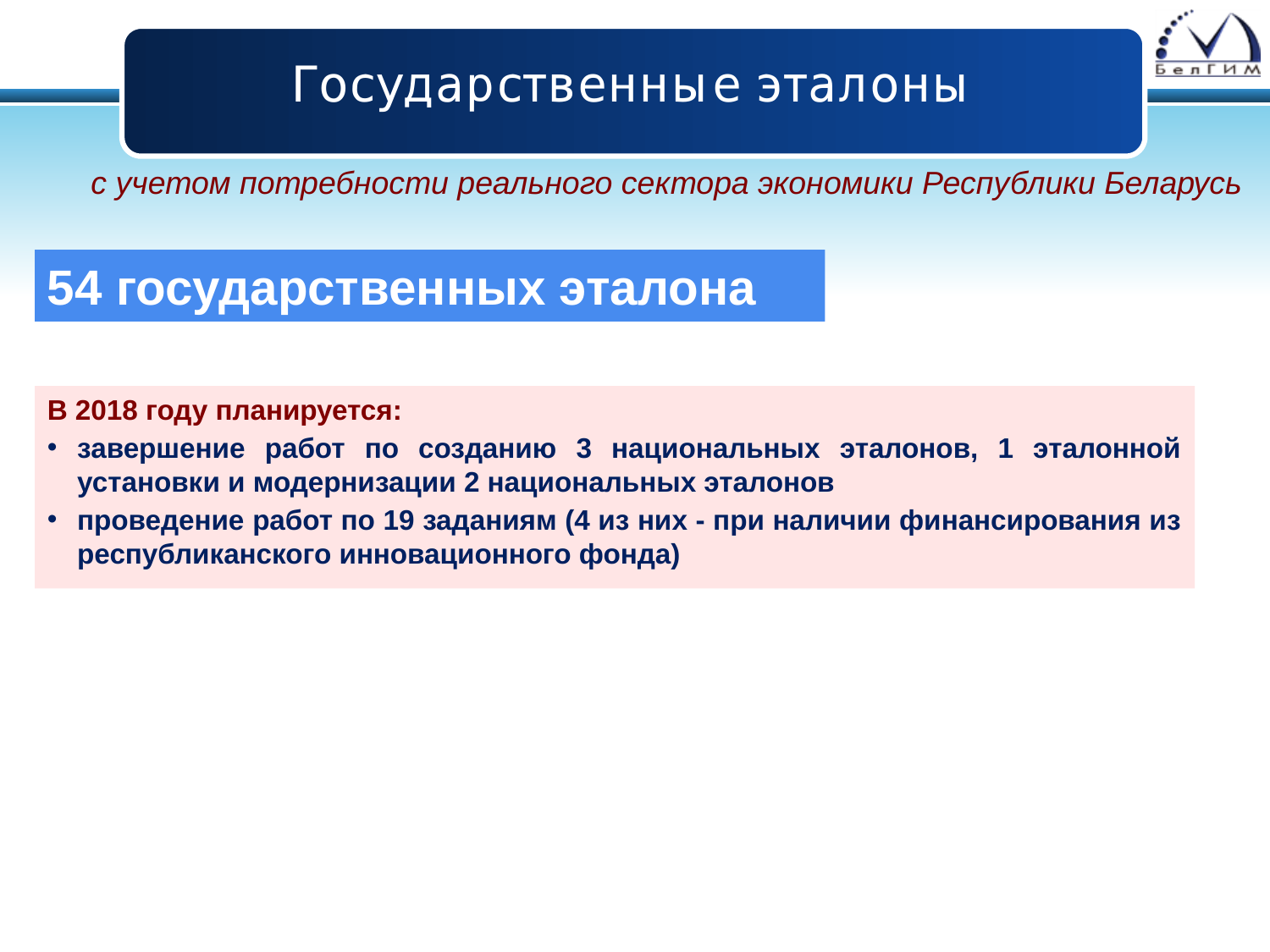

Государственные эталоны
с учетом потребности реального сектора экономики Республики Беларусь
54 государственных эталона
В 2018 году планируется:
завершение работ по созданию 3 национальных эталонов, 1 эталонной установки и модернизации 2 национальных эталонов
проведение работ по 19 заданиям (4 из них - при наличии финансирования из республиканского инновационного фонда)